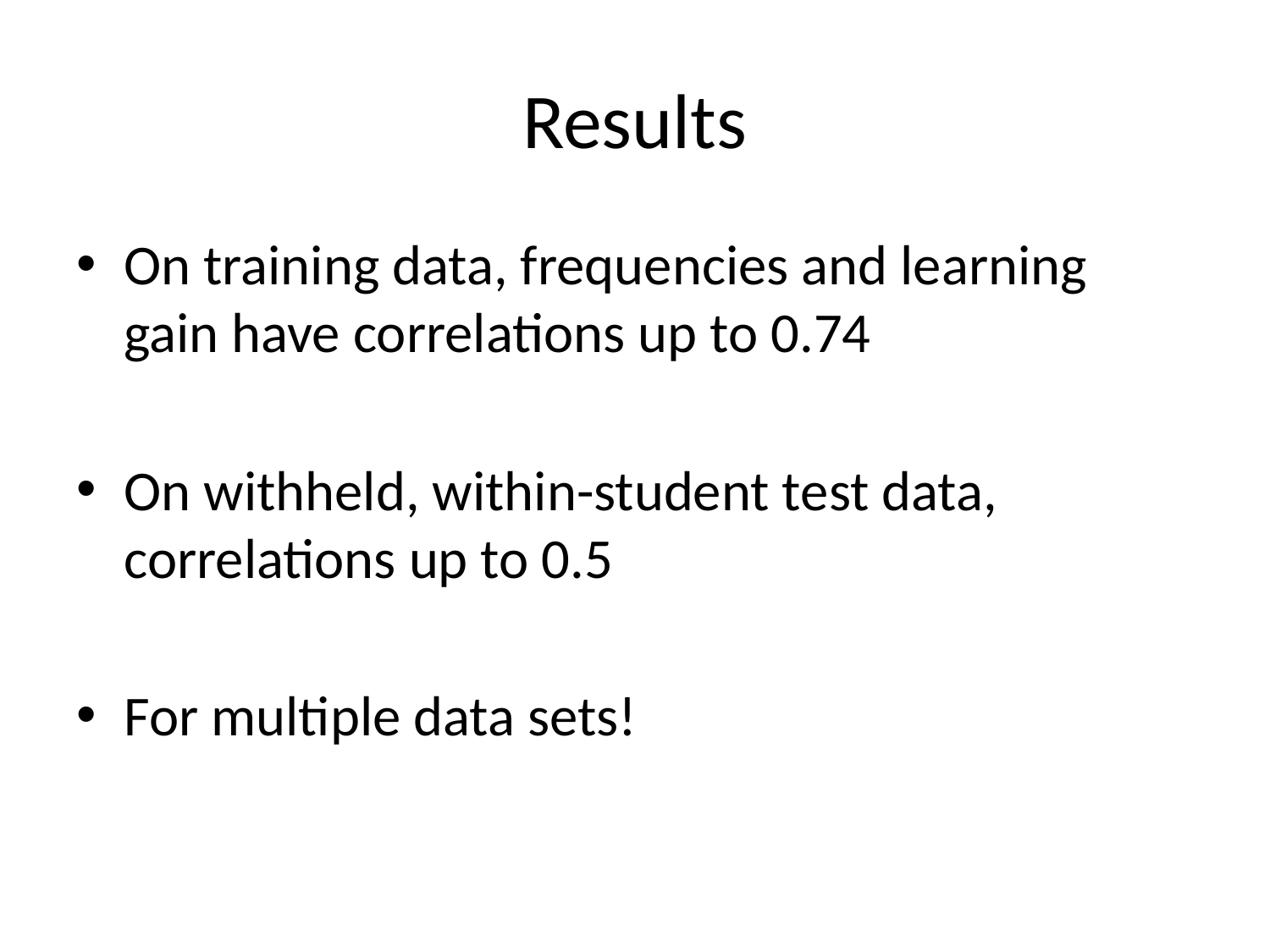

# Results
On training data, frequencies and learning gain have correlations up to 0.74

On withheld, within-student test data, correlations up to 0.5

For multiple data sets!